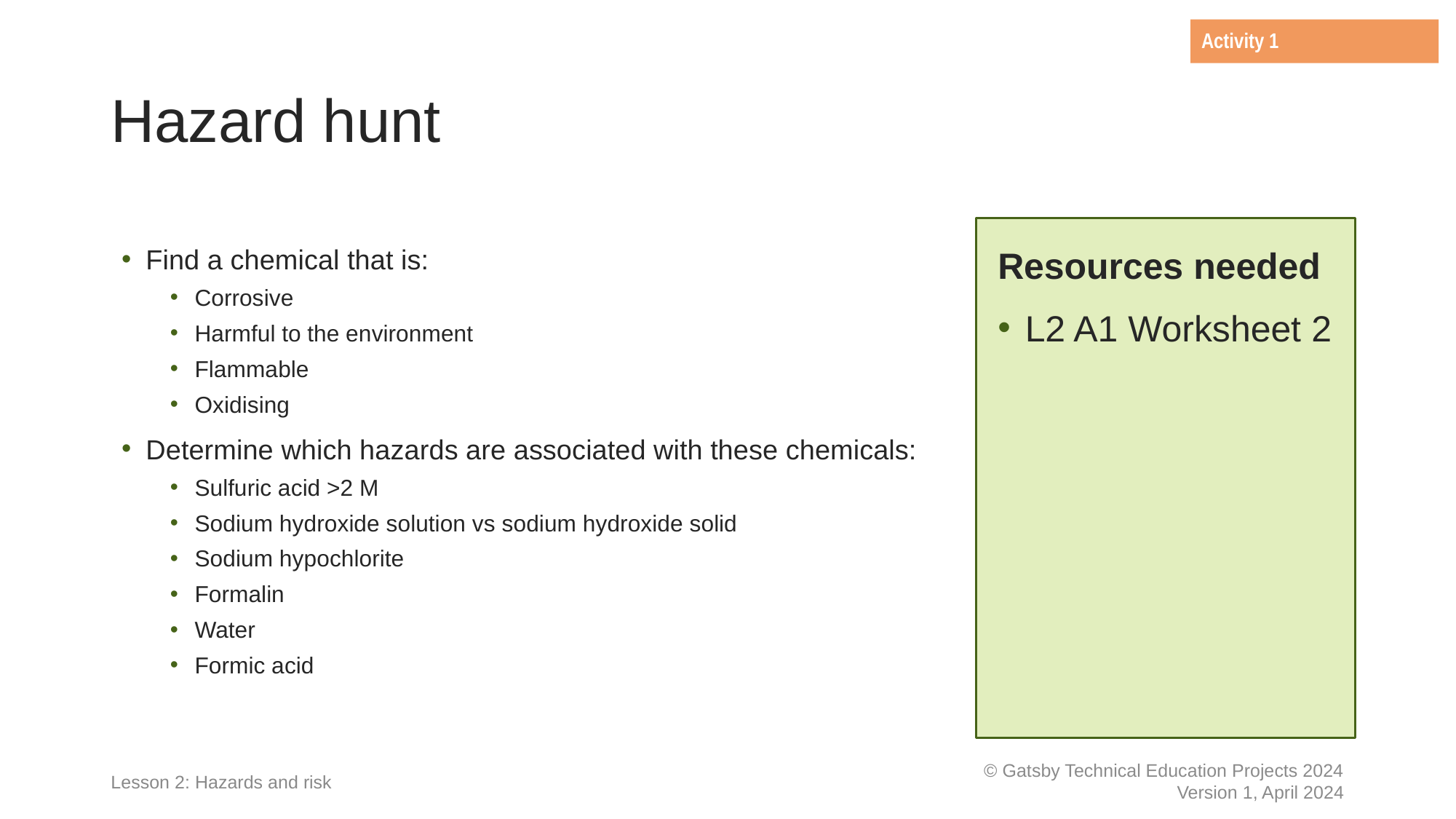

Activity 1
# Hazard hunt
Find a chemical that is:
Corrosive
Harmful to the environment
Flammable
Oxidising
Determine which hazards are associated with these chemicals:
Sulfuric acid >2 M
Sodium hydroxide solution vs sodium hydroxide solid
Sodium hypochlorite
Formalin
Water
Formic acid
Resources needed
L2 A1 Worksheet 2
Lesson 2: Hazards and risk